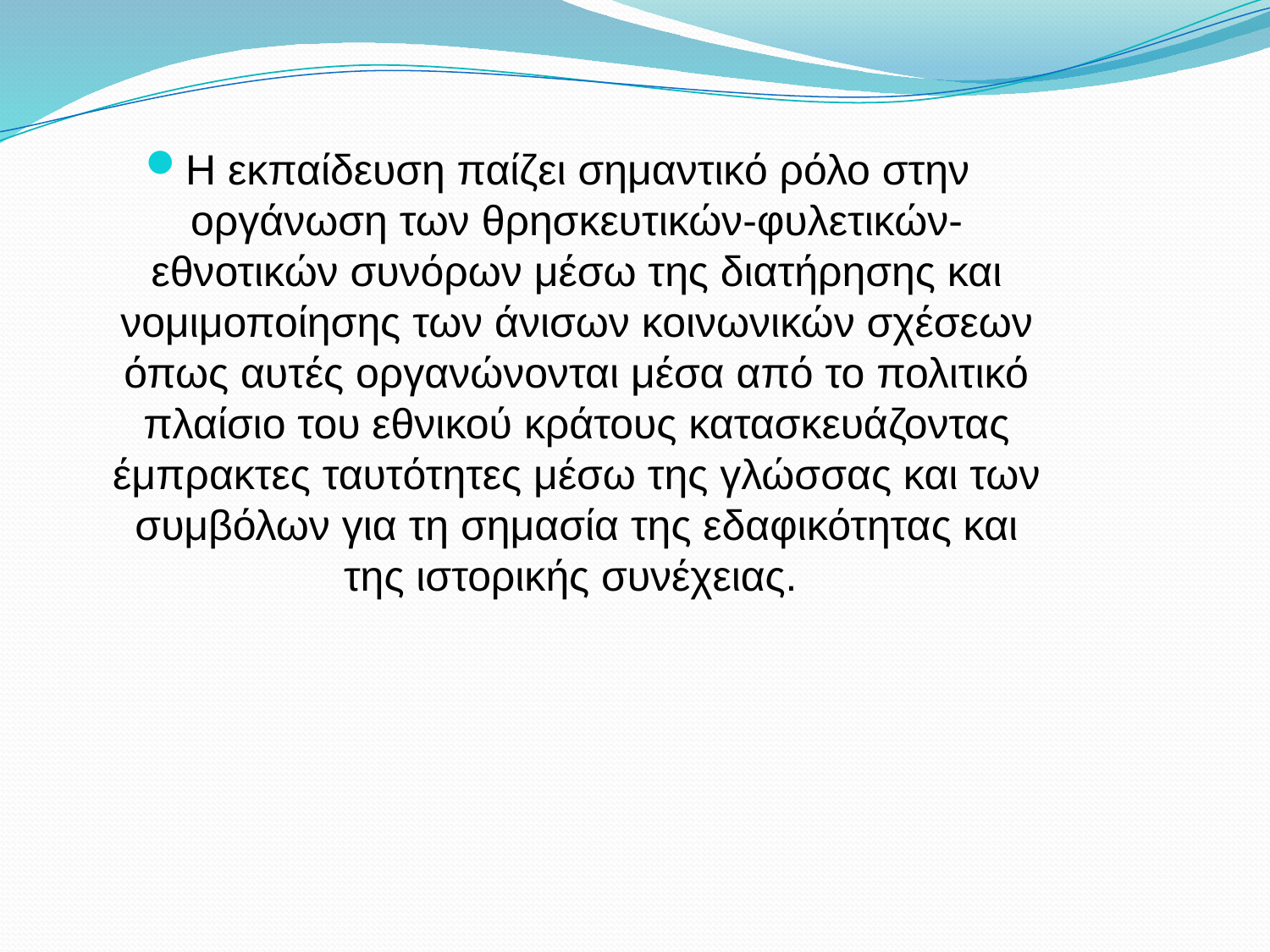

Η εκπαίδευση παίζει σημαντικό ρόλο στην οργάνωση των θρησκευτικών-φυλετικών-εθνοτικών συνόρων μέσω της διατήρησης και νομιμοποίησης των άνισων κοινωνικών σχέσεων όπως αυτές οργανώνονται μέσα από το πολιτικό πλαίσιο του εθνικού κράτους κατασκευάζοντας έμπρακτες ταυτότητες μέσω της γλώσσας και των συμβόλων για τη σημασία της εδαφικότητας και της ιστορικής συνέχειας.